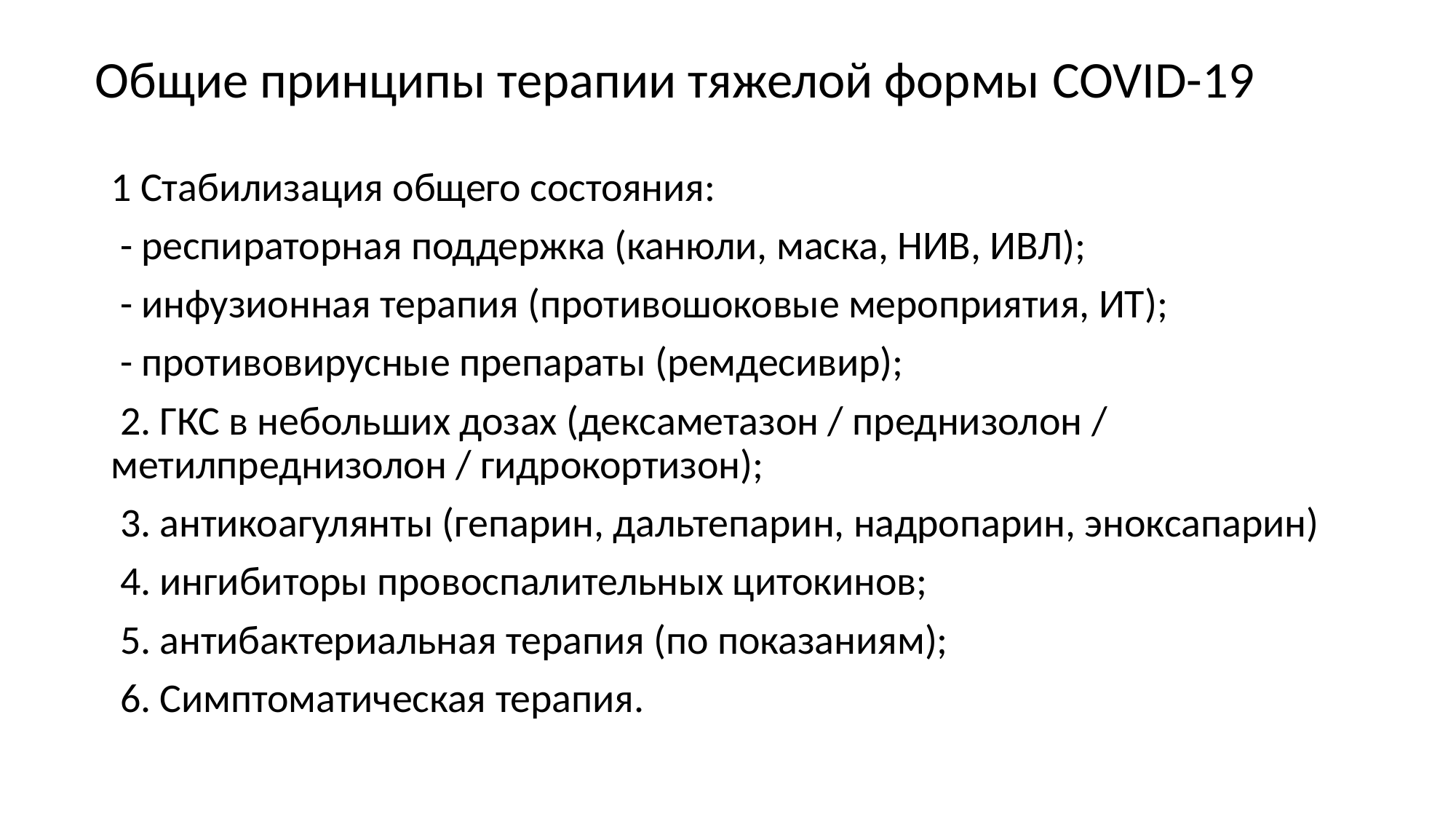

# Общие принципы терапии тяжелой формы COVID-19
1 Стабилизация общего состояния:
 - респираторная поддержка (канюли, маска, НИВ, ИВЛ);
 - инфузионная терапия (противошоковые мероприятия, ИТ);
 - противовирусные препараты (ремдесивир);
 2. ГКС в небольших дозах (дексаметазон / преднизолон /    	метилпреднизолон / гидрокортизон);
 3. антикоагулянты (гепарин, дальтепарин, надропарин, эноксапарин)
 4. ингибиторы провоспалительных цитокинов;
 5. антибактериальная терапия (по показаниям);
 6. Симптоматическая терапия.